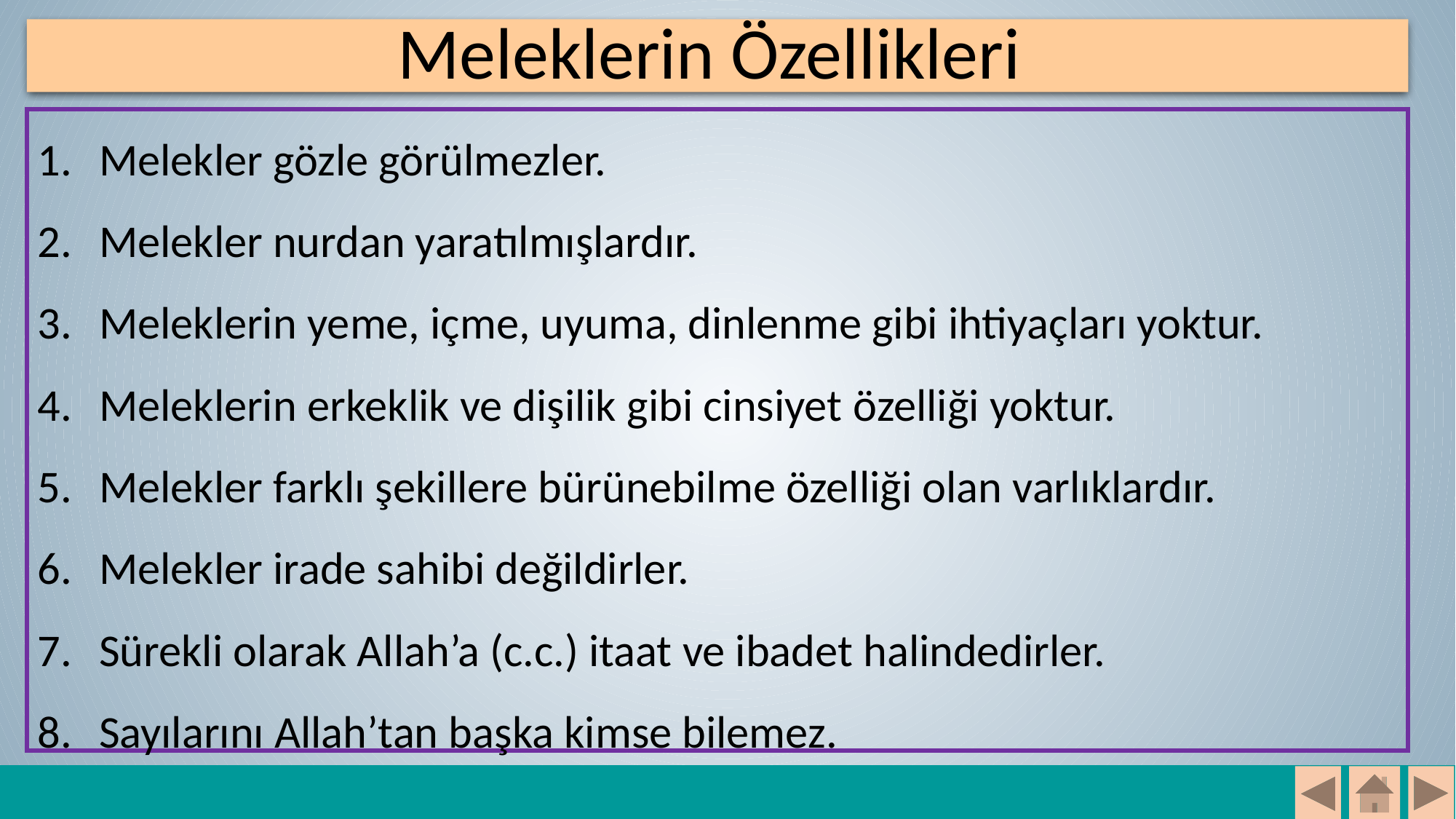

# Meleklerin Özellikleri
Melekler gözle görülmezler.
Melekler nurdan yaratılmışlardır.
Meleklerin yeme, içme, uyuma, dinlenme gibi ihtiyaçları yoktur.
Meleklerin erkeklik ve dişilik gibi cinsiyet özelliği yoktur.
Melekler farklı şekillere bürünebilme özelliği olan varlıklardır.
Melekler irade sahibi değildirler.
Sürekli olarak Allah’a (c.c.) itaat ve ibadet halindedirler.
Sayılarını Allah’tan başka kimse bilemez.